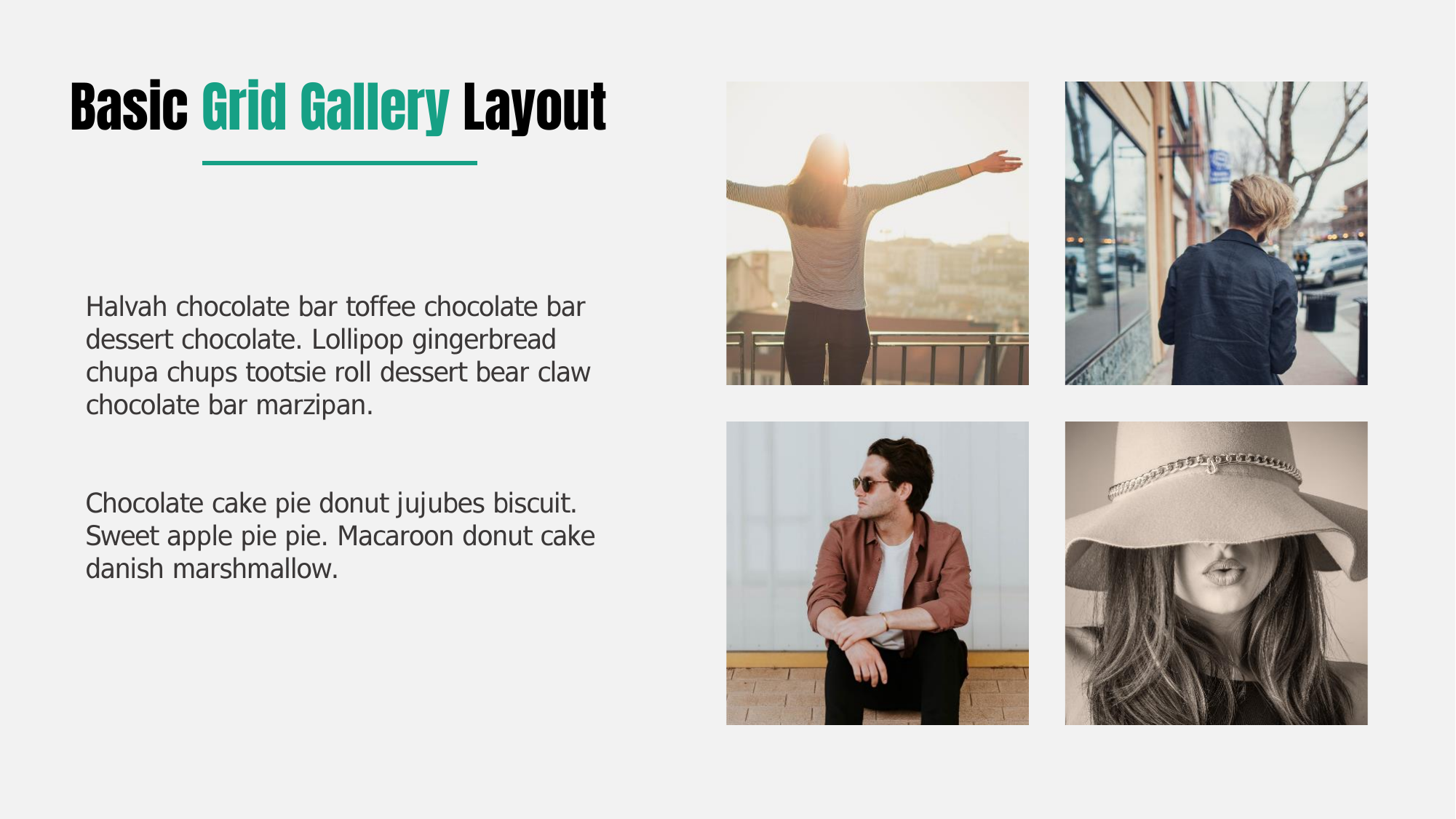

Basic Grid Gallery Layout

Halvah chocolate bar toffee chocolate bar dessert chocolate. Lollipop gingerbread chupa chups tootsie roll dessert bear claw chocolate bar marzipan.

Chocolate cake pie donut jujubes biscuit. Sweet apple pie pie. Macaroon donut cake danish marshmallow.